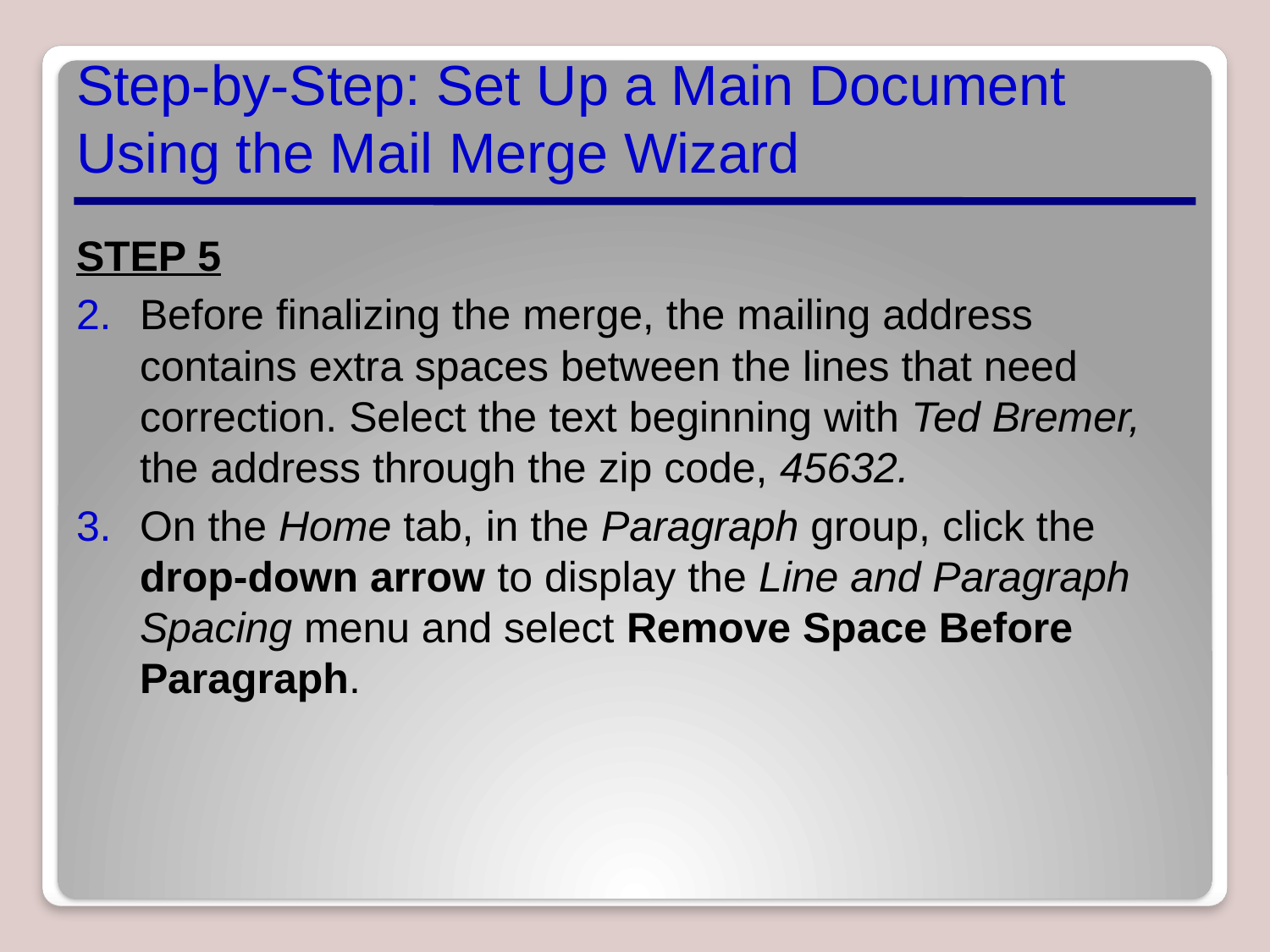

# Step-by-Step: Set Up a Main Document Using the Mail Merge Wizard
STEP 5
Before finalizing the merge, the mailing address contains extra spaces between the lines that need correction. Select the text beginning with Ted Bremer, the address through the zip code, 45632.
On the Home tab, in the Paragraph group, click the drop-down arrow to display the Line and Paragraph Spacing menu and select Remove Space Before Paragraph.